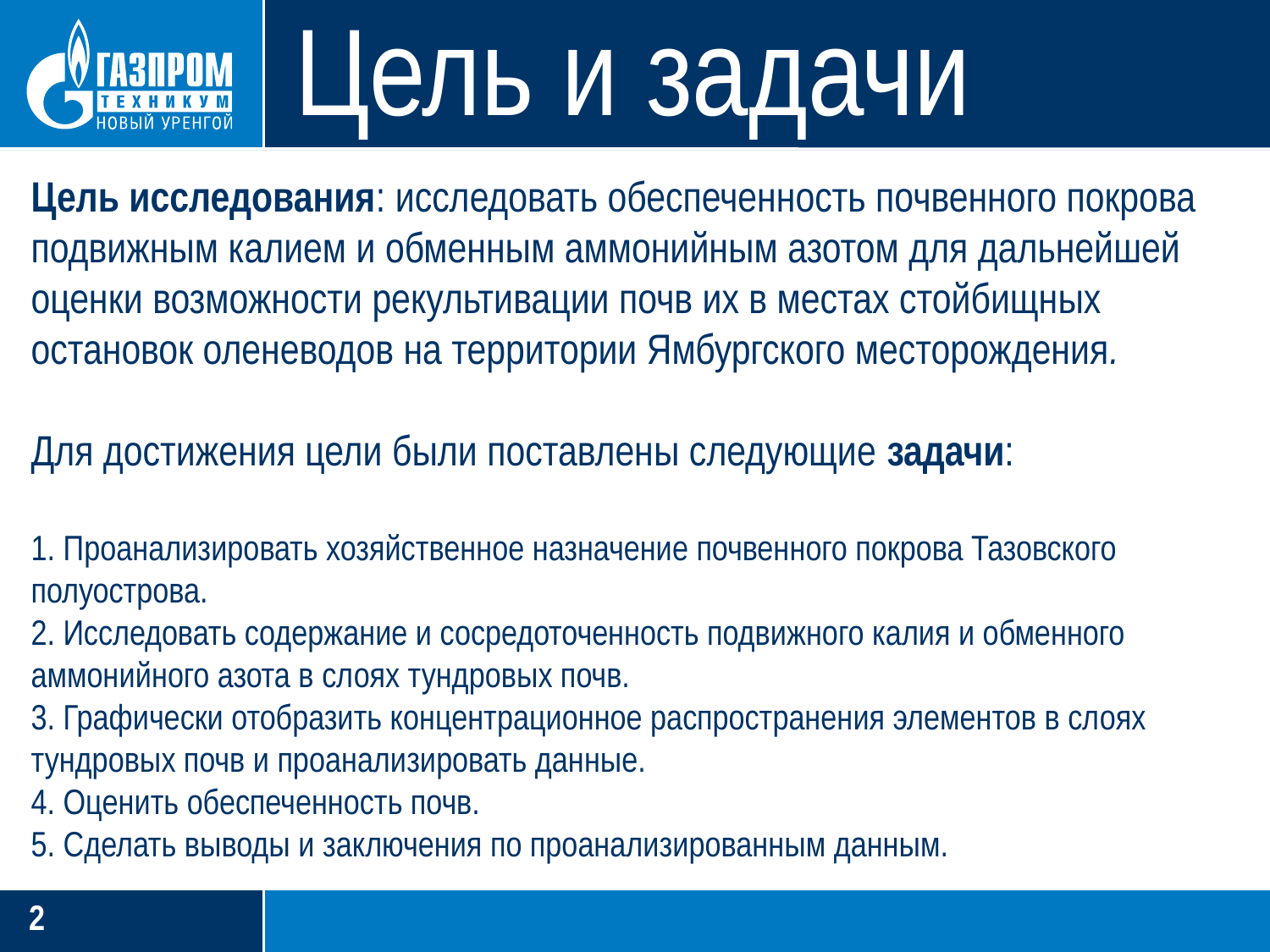

# Цель и задачи
Цель исследования: исследовать обеспеченность почвенного покрова подвижным калием и обменным аммонийным азотом для дальнейшей оценки возможности рекультивации почв их в местах стойбищных остановок оленеводов на территории Ямбургского месторождения.

Для достижения цели были поставлены следующие задачи:

1. Проанализировать хозяйственное назначение почвенного покрова Тазовского полуострова.
2. Исследовать содержание и сосредоточенность подвижного калия и обменного аммонийного азота в слоях тундровых почв.
3. Графически отобразить концентрационное распространения элементов в слоях тундровых почв и проанализировать данные.
4. Оценить обеспеченность почв.
5. Сделать выводы и заключения по проанализированным данным.

2